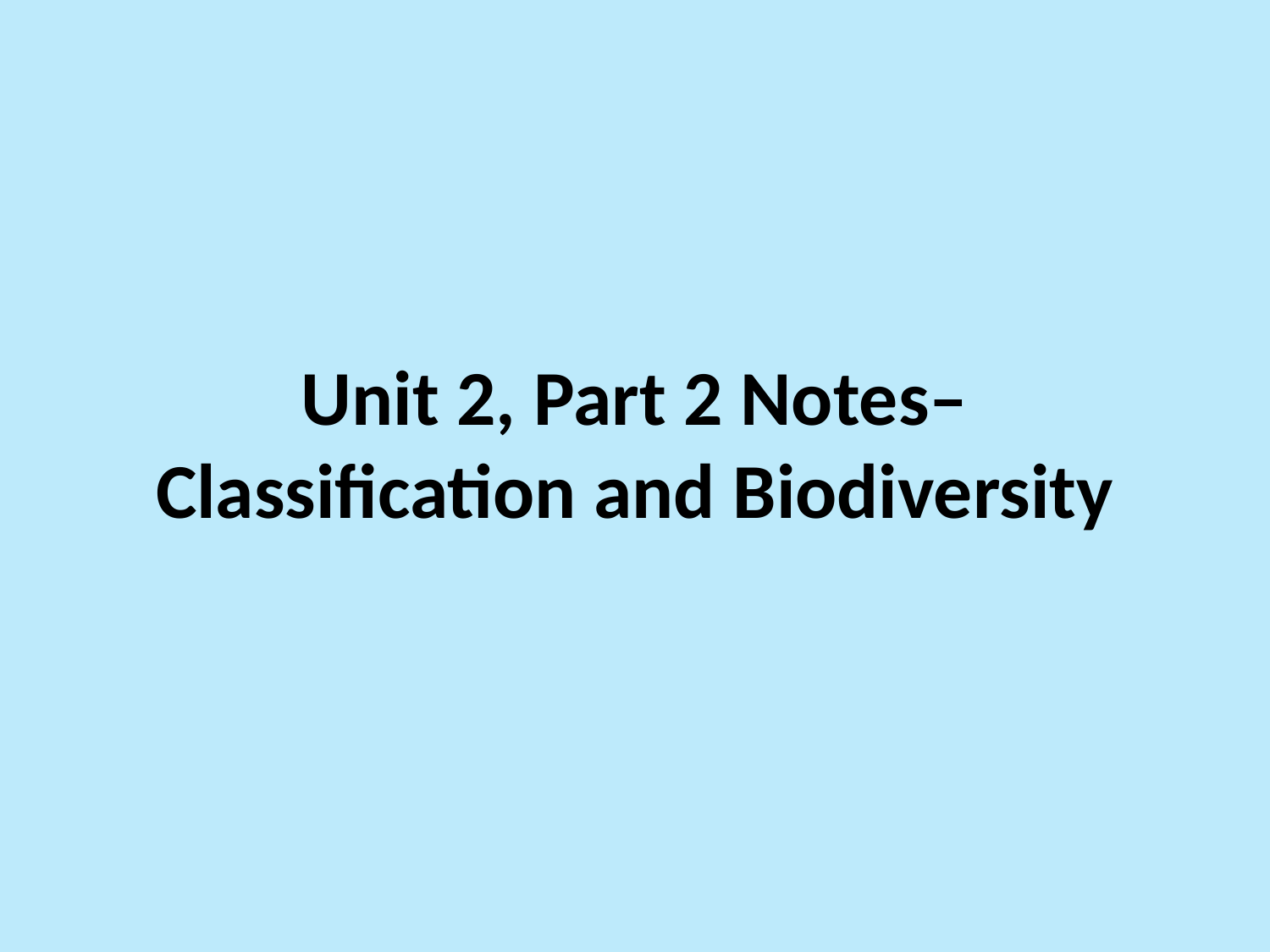

# Unit 2, Part 2 Notes– Classification and Biodiversity